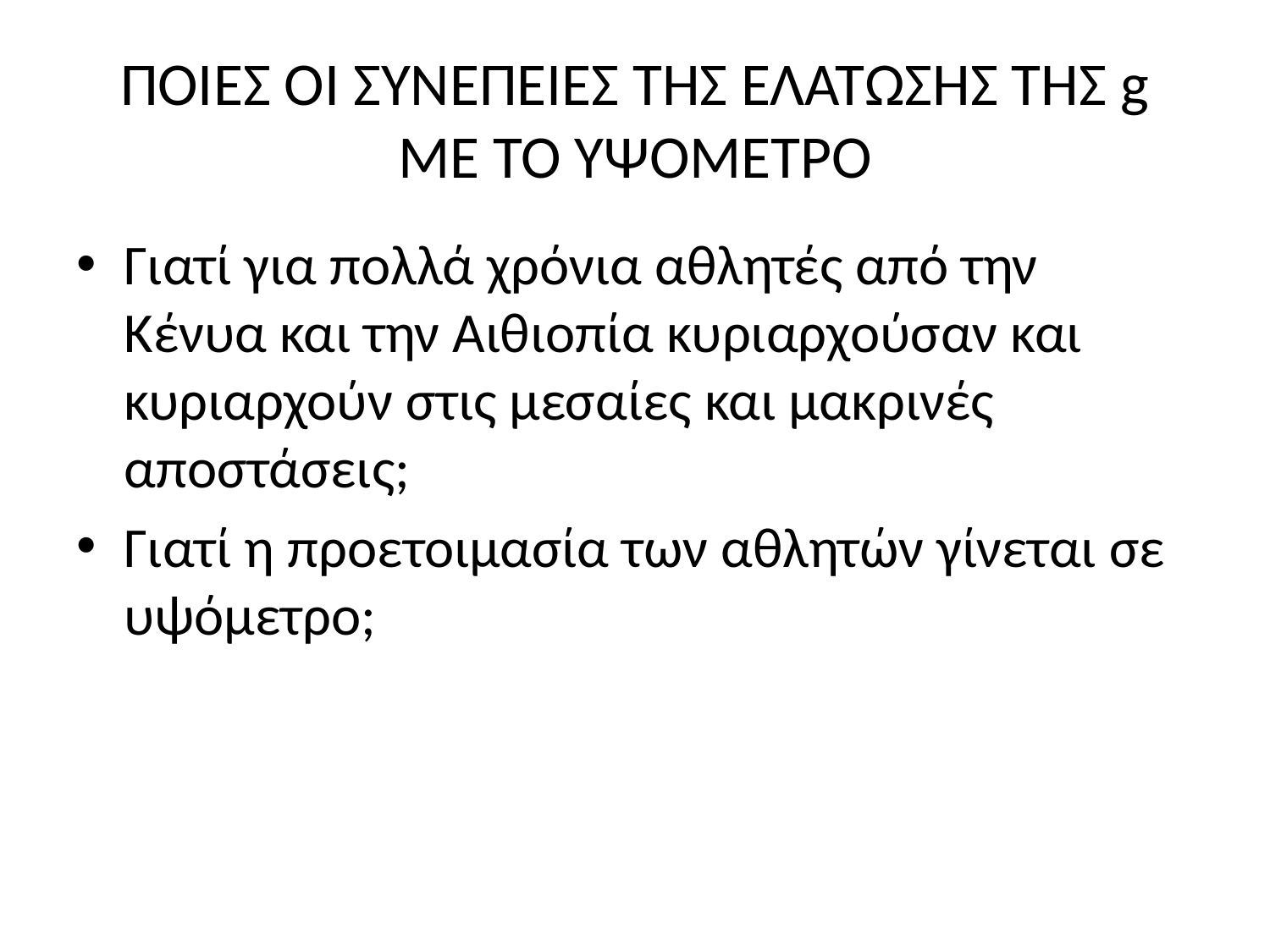

# ΠΟΙΕΣ ΟΙ ΣΥΝΕΠΕΙΕΣ ΤΗΣ ΕΛΑΤΩΣΗΣ ΤΗΣ g ΜΕ ΤΟ ΥΨΟΜΕΤΡΟ
Γιατί για πολλά χρόνια αθλητές από την Κένυα και την Αιθιοπία κυριαρχούσαν και κυριαρχούν στις μεσαίες και μακρινές αποστάσεις;
Γιατί η προετοιμασία των αθλητών γίνεται σε υψόμετρο;